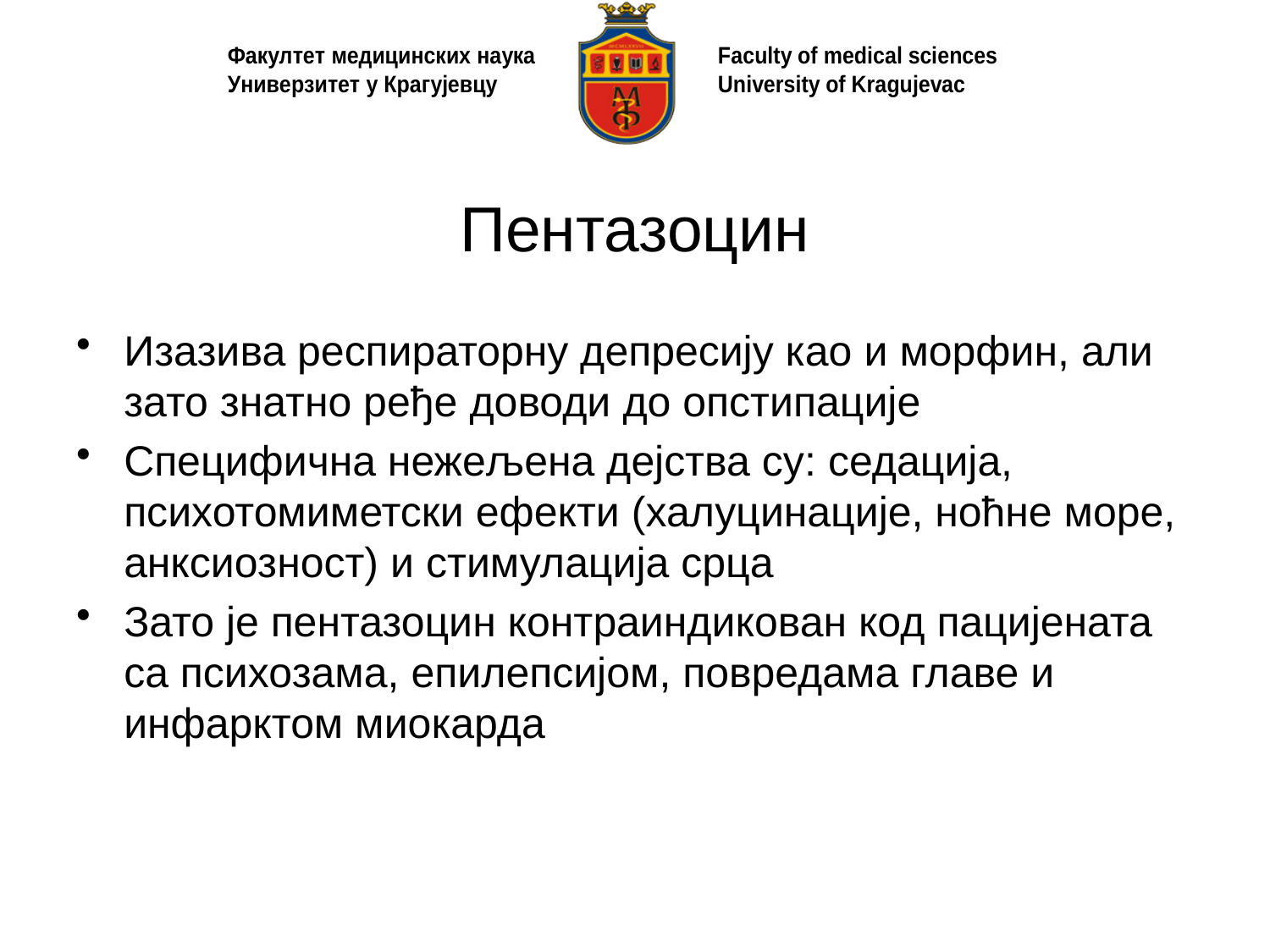

# Пентазоцин
Изазива респираторну депресију као и морфин, али зато знатно ређе доводи до опстипације
Специфична нежељена дејства су: седација, психотомиметски ефекти (халуцинације, ноћне море, анксиозност) и стимулација срца
Зато је пентазоцин контраиндикован код пацијената са психозама, епилепсијом, повредама главе и инфарктом миокарда